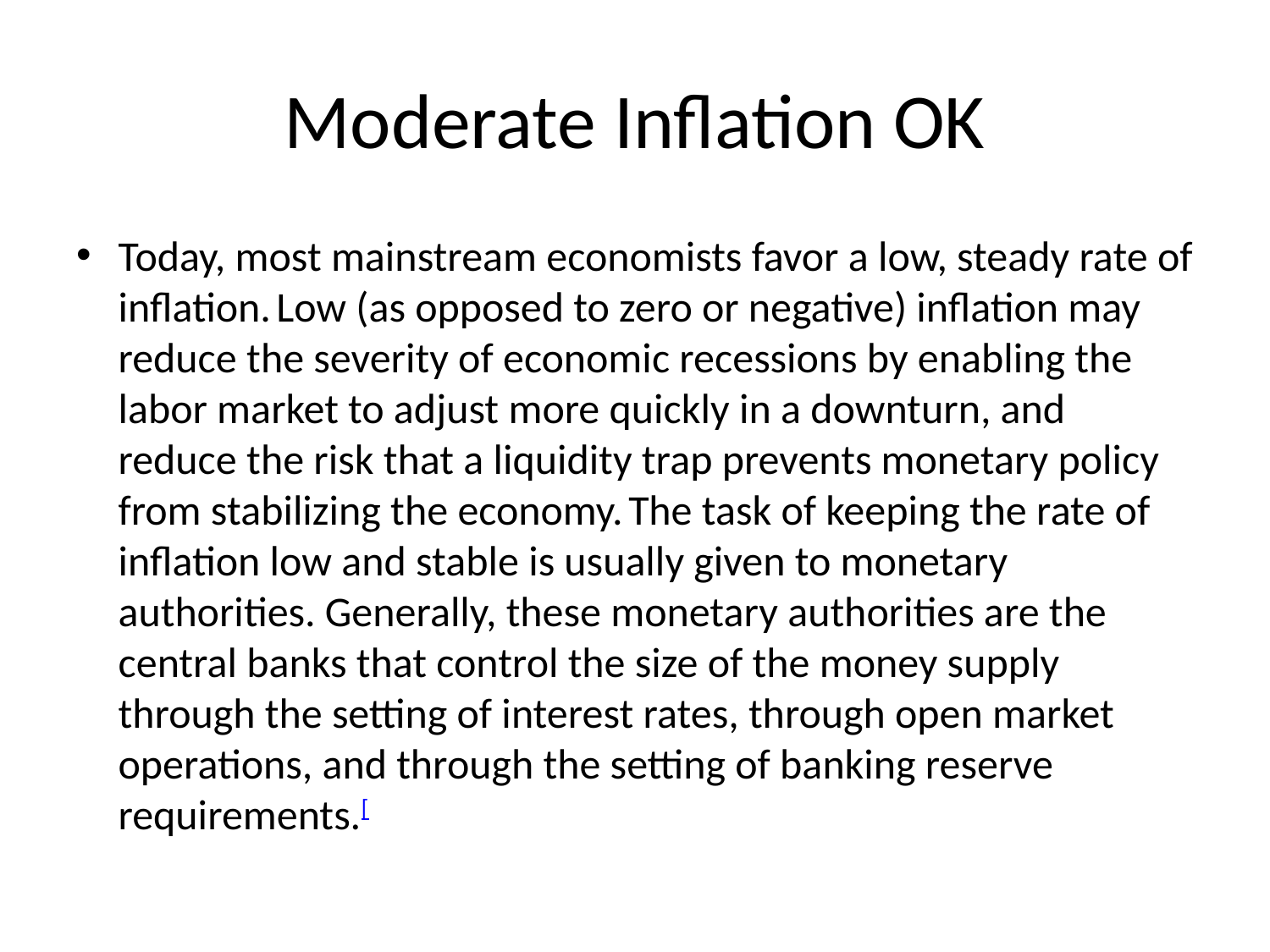

# Moderate Inflation OK
Today, most mainstream economists favor a low, steady rate of inflation. Low (as opposed to zero or negative) inflation may reduce the severity of economic recessions by enabling the labor market to adjust more quickly in a downturn, and reduce the risk that a liquidity trap prevents monetary policy from stabilizing the economy. The task of keeping the rate of inflation low and stable is usually given to monetary authorities. Generally, these monetary authorities are the central banks that control the size of the money supply through the setting of interest rates, through open market operations, and through the setting of banking reserve requirements.[